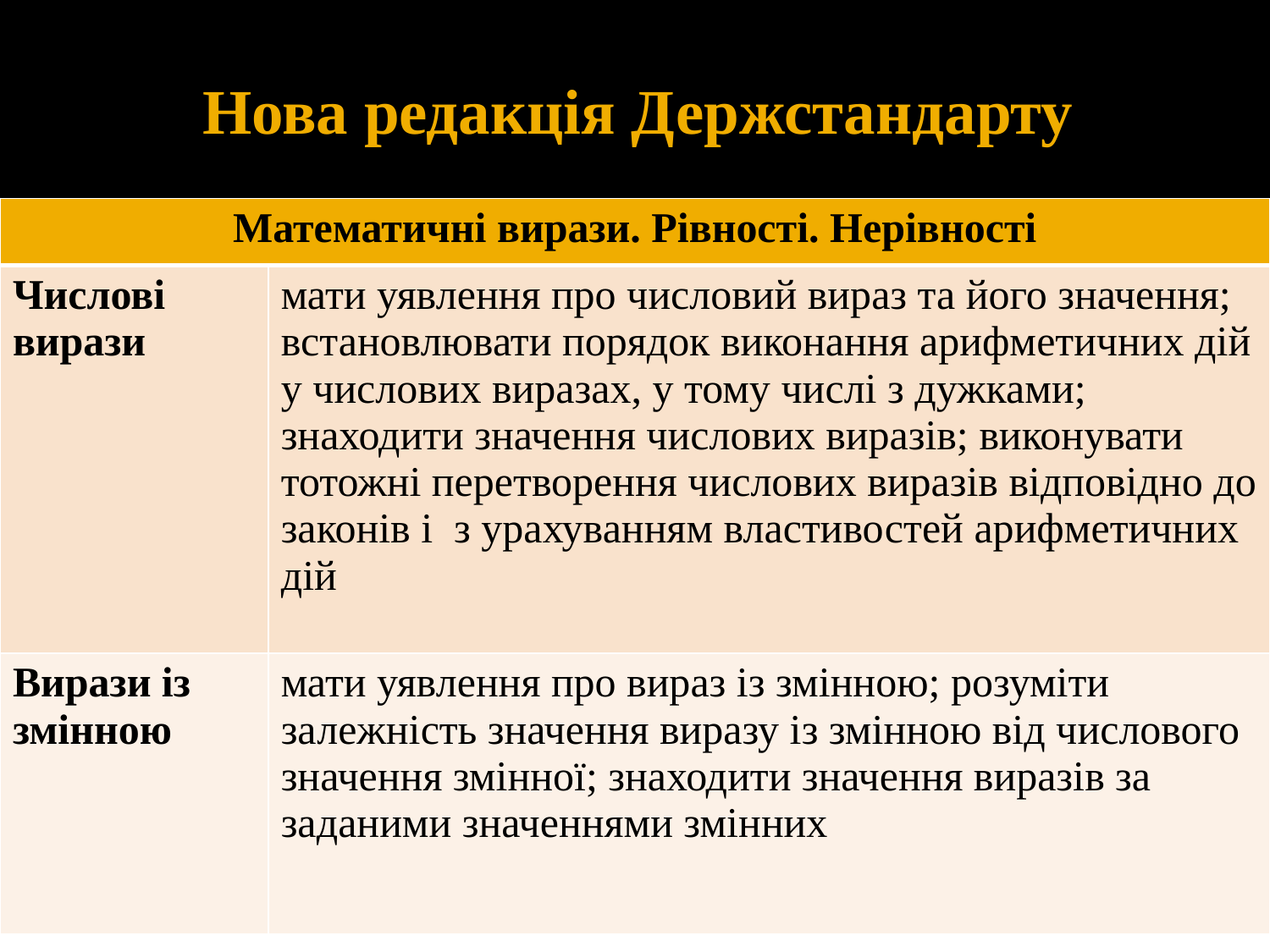

# Нова редакція Держстандарту
| Математичні вирази. Рівності. Нерівності |  |
| --- | --- |
| Числові вирази | мати уявлення про числовий вираз та його значення; встановлювати порядок виконання арифметичних дій у числових виразах, у тому числі з дужками; знаходити значення числових виразів; виконувати тотожні перетворення числових виразів відповідно до законів і з урахуванням властивостей арифметичних дій |
| Вирази із змінною | мати уявлення про вираз із змінною; розуміти залежність значення виразу із змінною від числового значення змінної; знаходити значення виразів за заданими значеннями змінних |